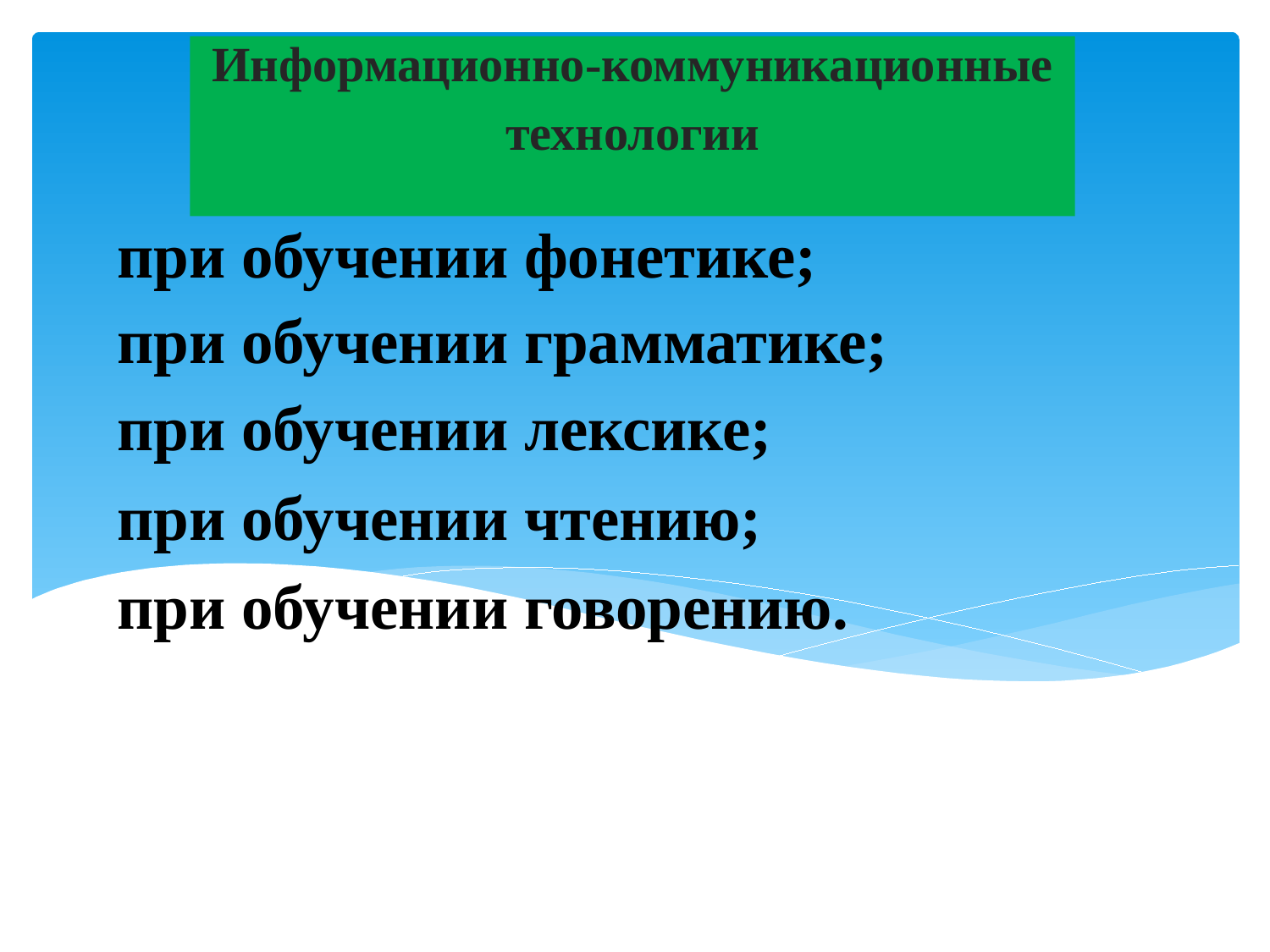

Информационно-коммуникационные
технологии

#
при обучении фонетике;

при обучении грамматике;
при обучении лексике;
при обучении чтению;
при обучении говорению.